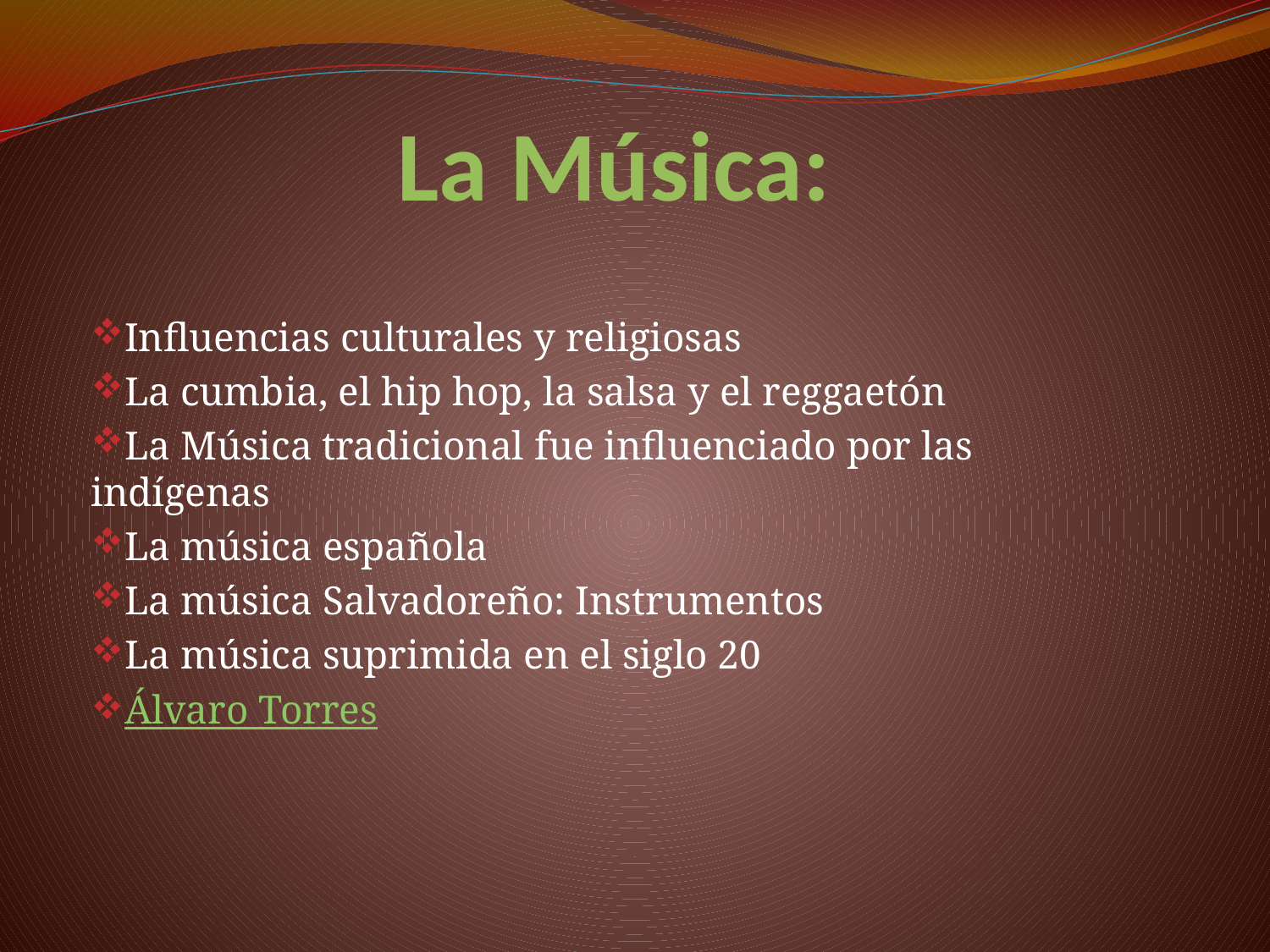

# La Música:
Influencias culturales y religiosas
La cumbia, el hip hop, la salsa y el reggaetón
La Música tradicional fue influenciado por las indígenas
La música española
La música Salvadoreño: Instrumentos
La música suprimida en el siglo 20
Álvaro Torres